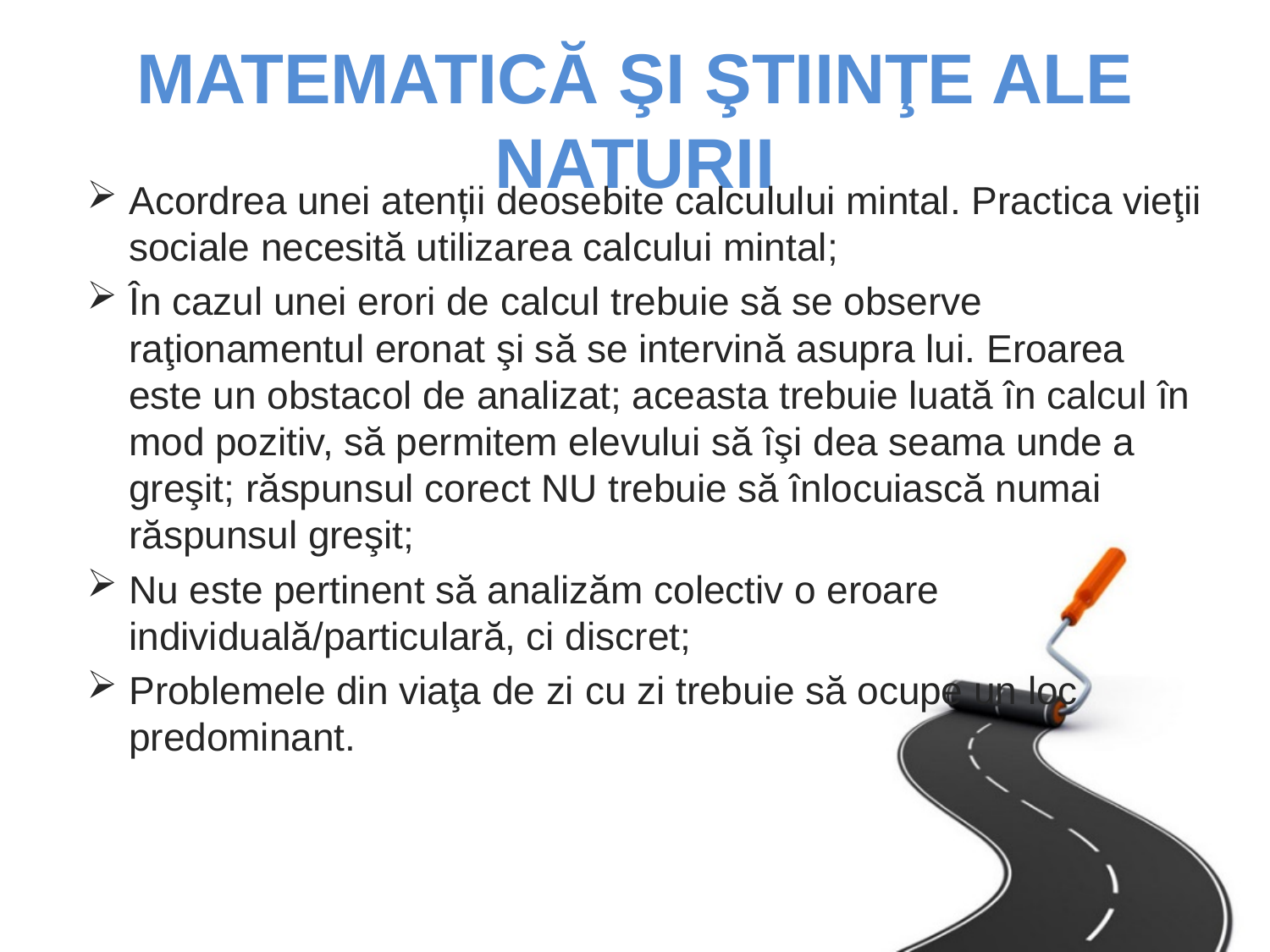

# MATEMATICĂ ŞI ŞTIINŢE ALE NATURII
Acordrea unei atenții deosebite calculului mintal. Practica vieţii sociale necesită utilizarea calcului mintal;
În cazul unei erori de calcul trebuie să se observe raţionamentul eronat şi să se intervină asupra lui. Eroarea este un obstacol de analizat; aceasta trebuie luată în calcul în mod pozitiv, să permitem elevului să îşi dea seama unde a greşit; răspunsul corect NU trebuie să înlocuiască numai răspunsul greşit;
Nu este pertinent să analizăm colectiv o eroare individuală/particulară, ci discret;
Problemele din viaţa de zi cu zi trebuie să ocupe un loc predominant.